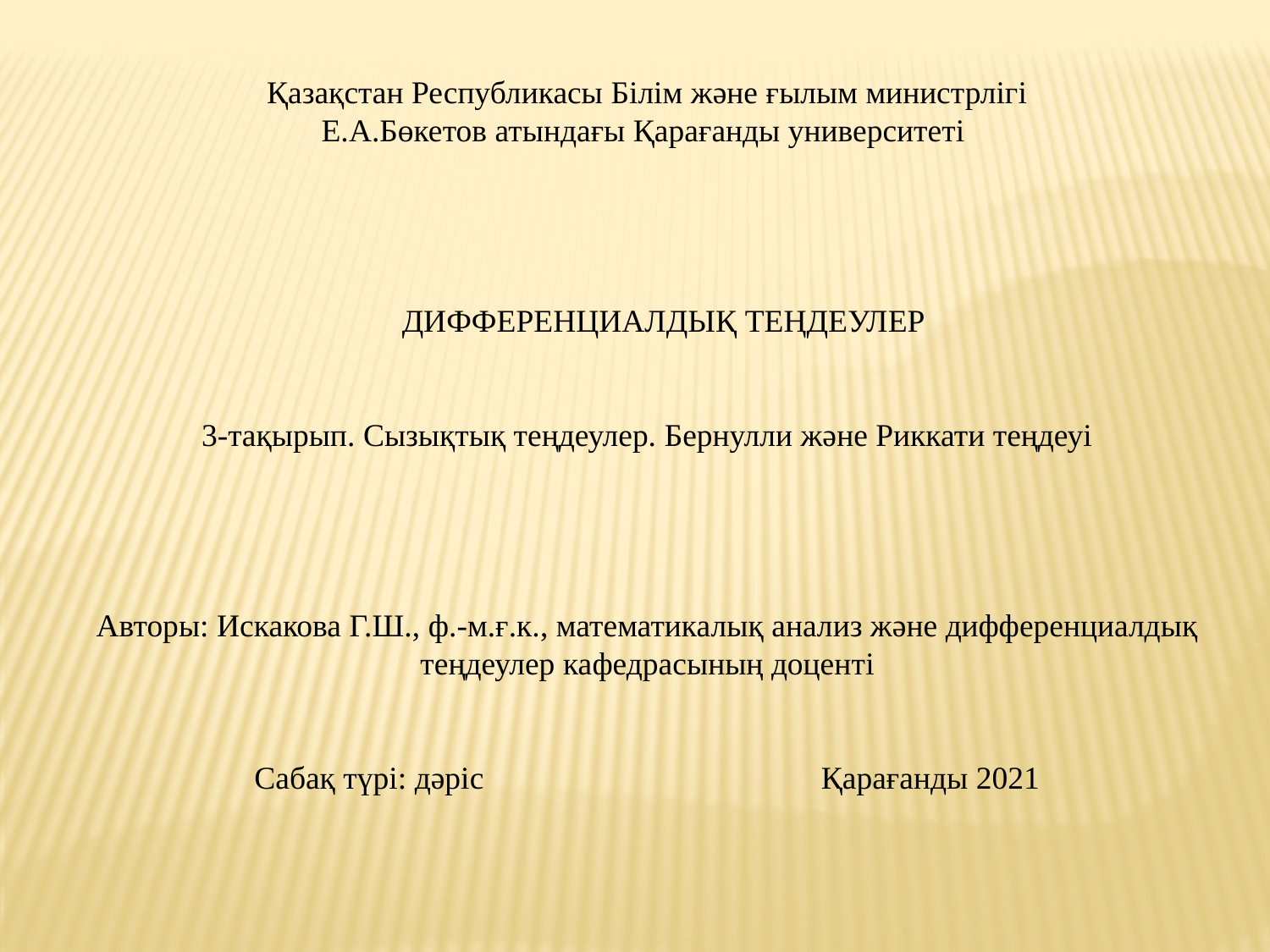

Қазақстан Республикасы Білім және ғылым министрлігі
Е.А.Бөкетов атындағы Қарағанды университеті

    ДИФФЕРЕНЦИАЛДЫҚ ТЕҢДЕУЛЕР

3-тақырып. Сызықтық теңдеулер. Бернулли және Риккати теңдеуі

Авторы: Искакова Г.Ш., ф.-м.ғ.к., математикалық анализ және дифференциалдық теңдеулер кафедрасының доценті

Сабақ түрі: дәріс                                          Қарағанды 2021